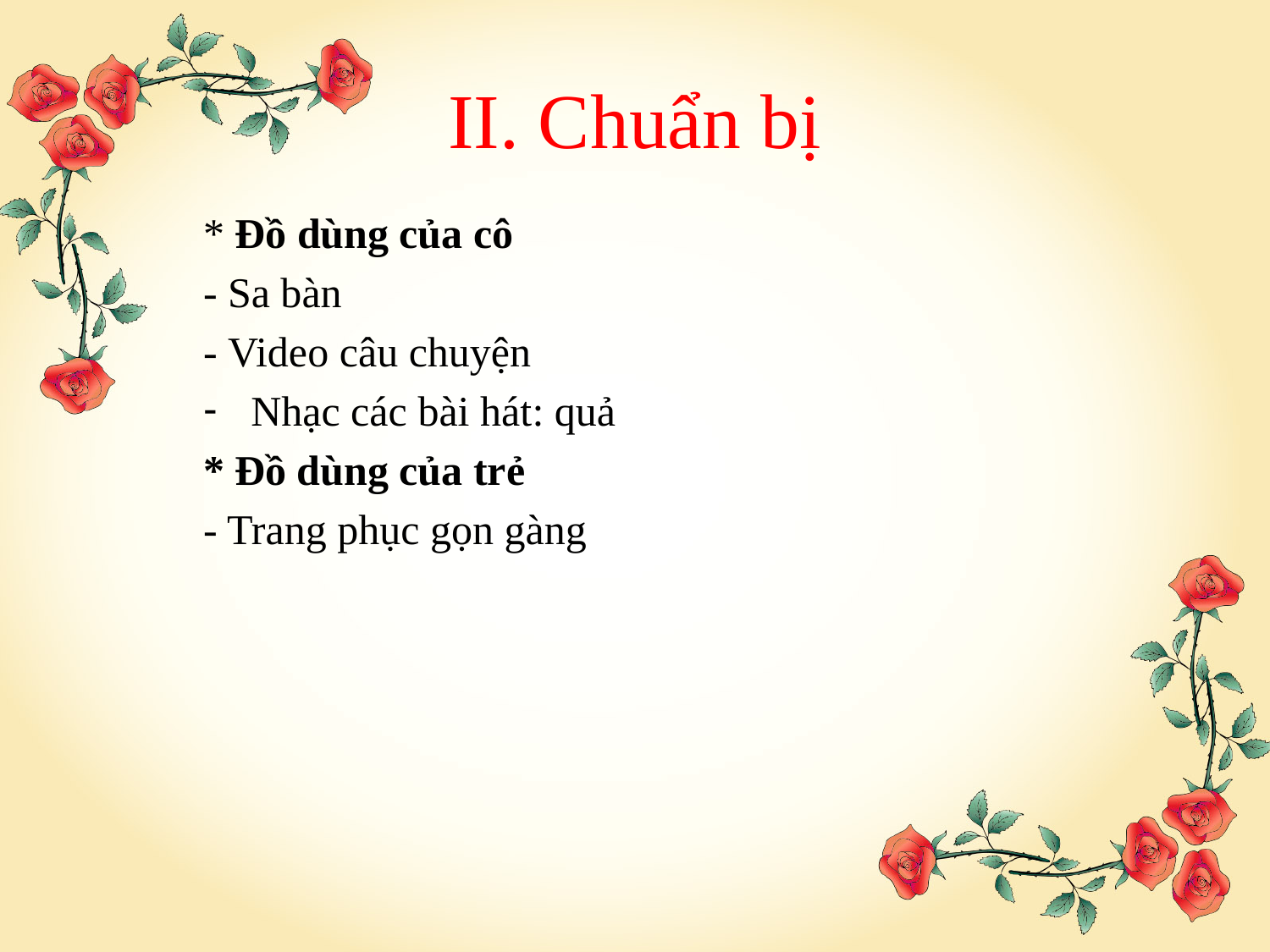

# II. Chuẩn bị
* Đồ dùng của cô
- Sa bàn
- Video câu chuyện
Nhạc các bài hát: quả
* Đồ dùng của trẻ
- Trang phục gọn gàng